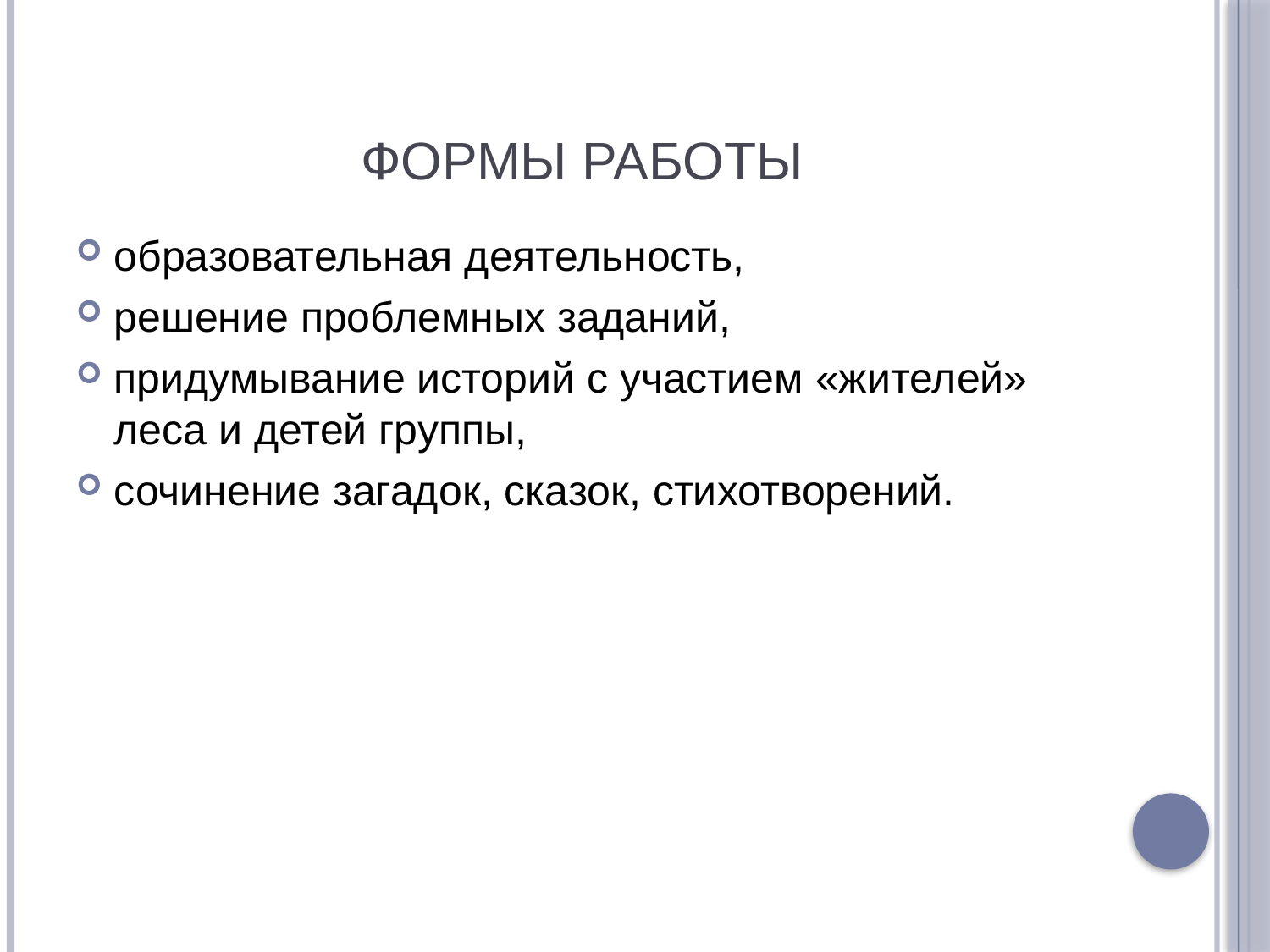

# Формы работы
образовательная деятельность,
решение проблемных заданий,
придумывание историй с участием «жителей» леса и детей группы,
сочинение загадок, сказок, стихотворений.